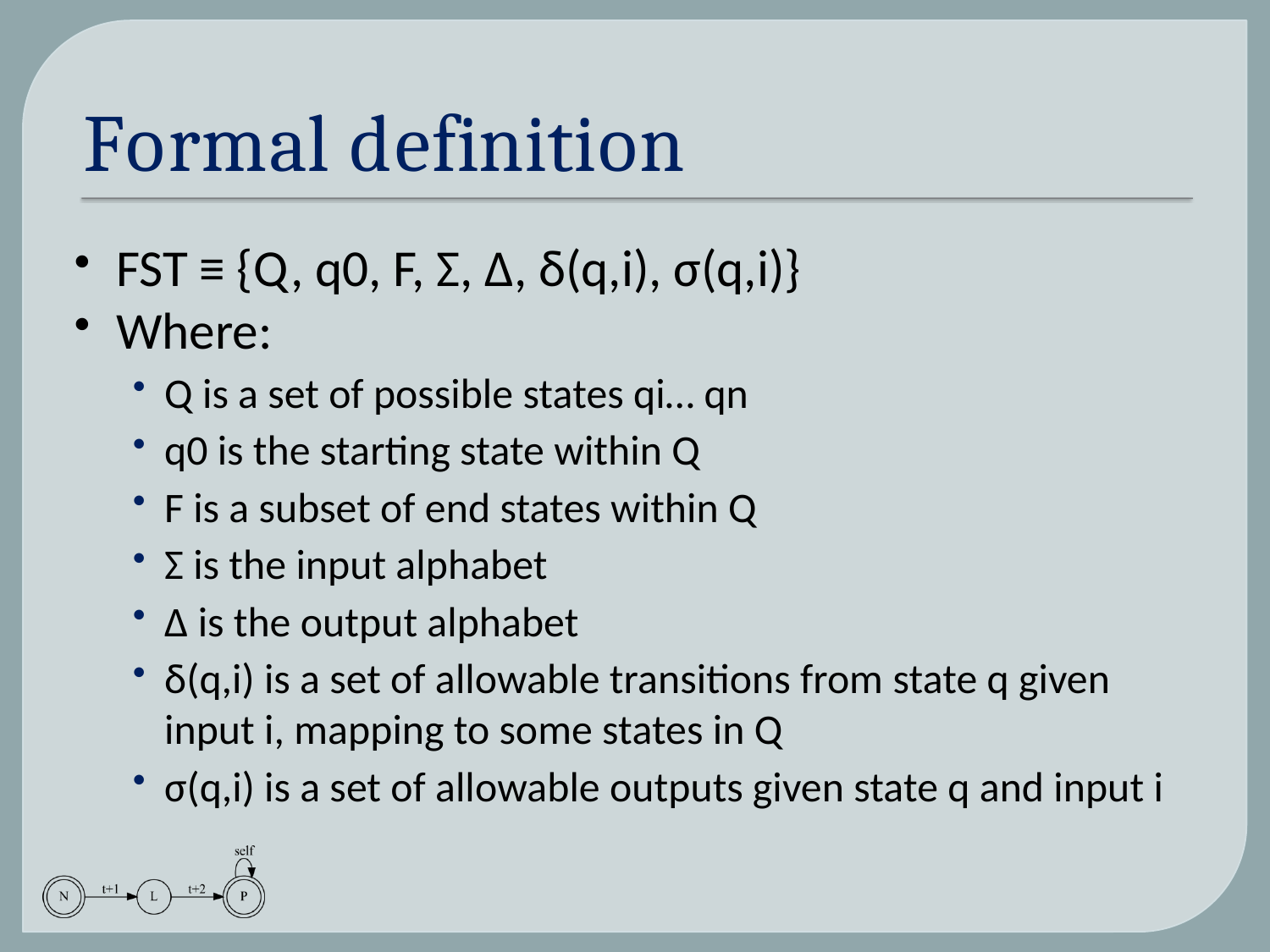

# Formal definition
FST ≡ {Q, q0, F, Σ, Δ, δ(q,i), σ(q,i)}
Where:
Q is a set of possible states qi… qn
q0 is the starting state within Q
F is a subset of end states within Q
Σ is the input alphabet
Δ is the output alphabet
δ(q,i) is a set of allowable transitions from state q given input i, mapping to some states in Q
σ(q,i) is a set of allowable outputs given state q and input i